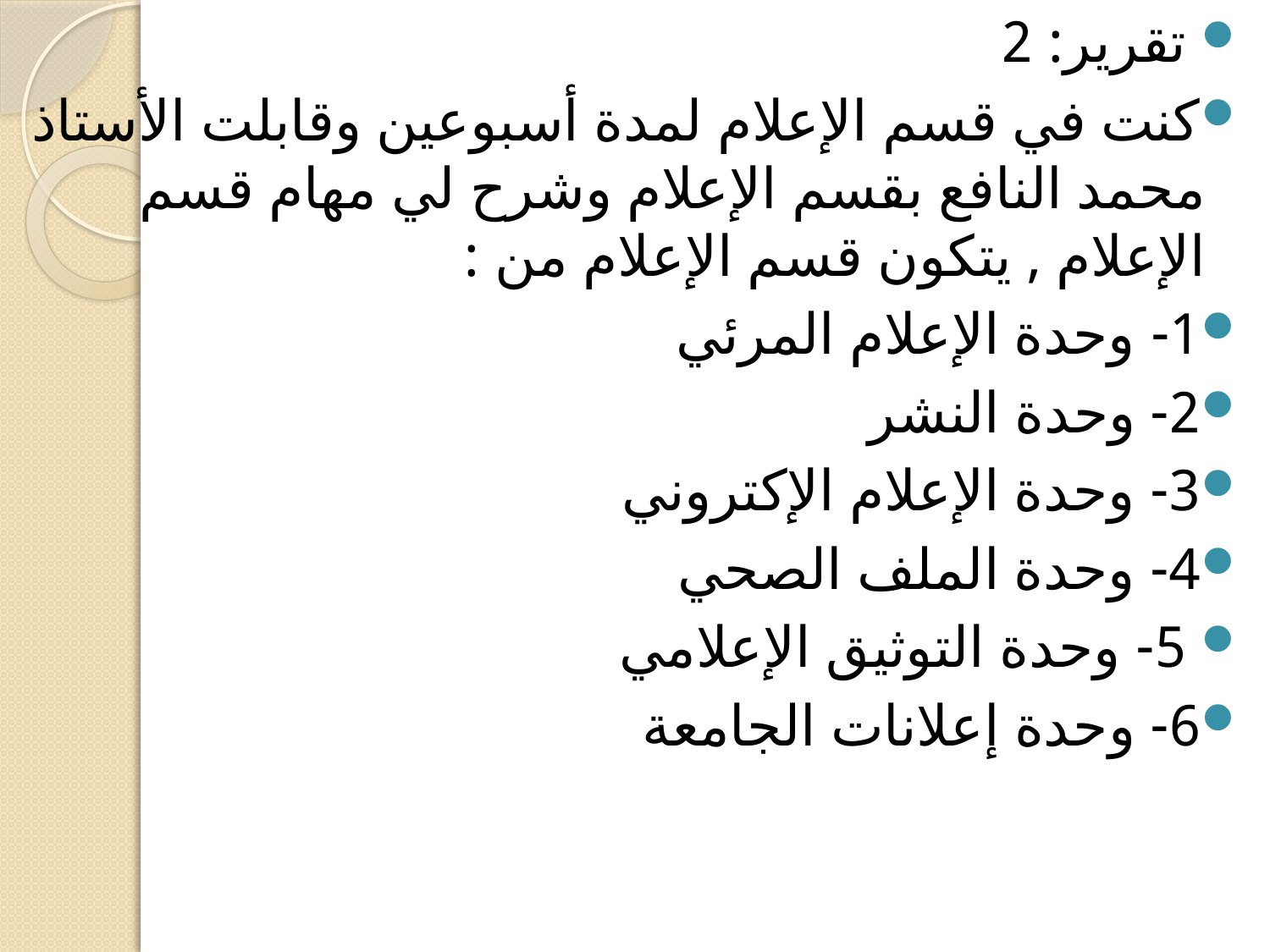

تقرير: 2
كنت في قسم الإعلام لمدة أسبوعين وقابلت الأستاذ محمد النافع بقسم الإعلام وشرح لي مهام قسم الإعلام , يتكون قسم الإعلام من :
1- وحدة الإعلام المرئي
2- وحدة النشر
3- وحدة الإعلام الإكتروني
4- وحدة الملف الصحي
 5- وحدة التوثيق الإعلامي
6- وحدة إعلانات الجامعة